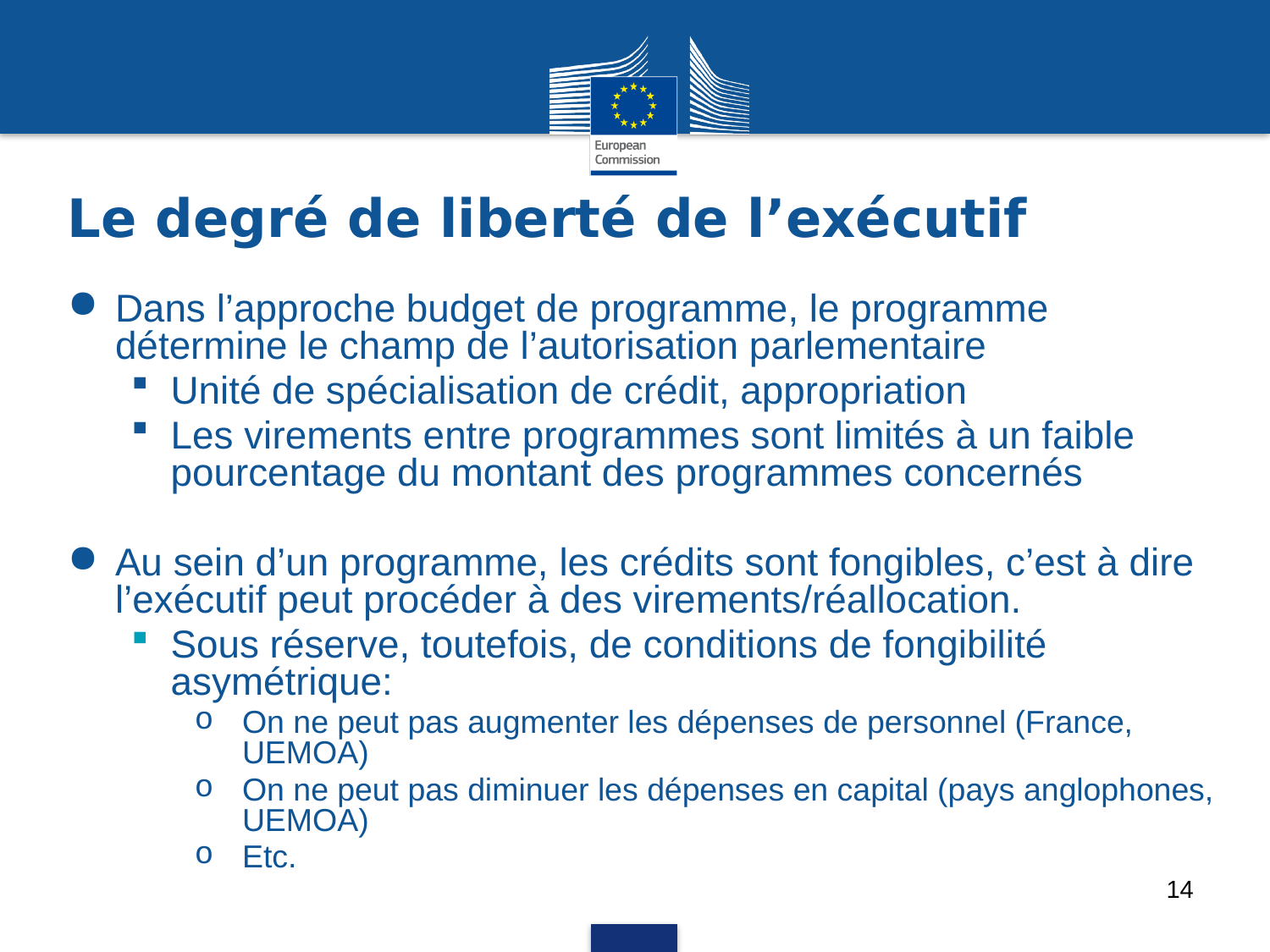

# Le degré de liberté de l’exécutif
Dans l’approche budget de programme, le programme détermine le champ de l’autorisation parlementaire
Unité de spécialisation de crédit, appropriation
Les virements entre programmes sont limités à un faible pourcentage du montant des programmes concernés

Au sein d’un programme, les crédits sont fongibles, c’est à dire l’exécutif peut procéder à des virements/réallocation.
Sous réserve, toutefois, de conditions de fongibilité asymétrique:
On ne peut pas augmenter les dépenses de personnel (France, UEMOA)
On ne peut pas diminuer les dépenses en capital (pays anglophones, UEMOA)
Etc.

14